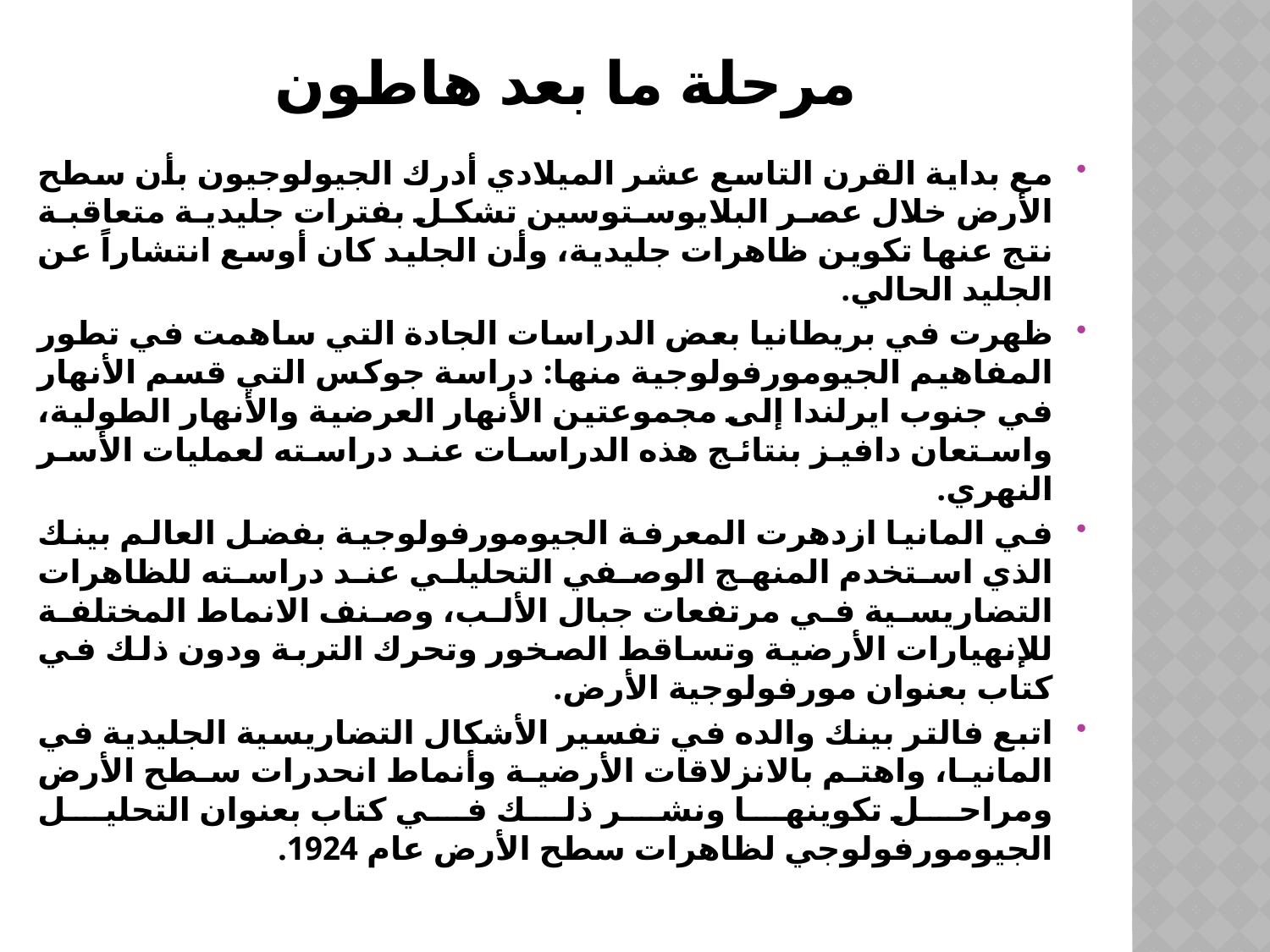

# مرحلة ما بعد هاطون
مع بداية القرن التاسع عشر الميلادي أدرك الجيولوجيون بأن سطح الأرض خلال عصر البلايوستوسين تشكل بفترات جليدية متعاقبة نتج عنها تكوين ظاهرات جليدية، وأن الجليد كان أوسع انتشاراً عن الجليد الحالي.
ظهرت في بريطانيا بعض الدراسات الجادة التي ساهمت في تطور المفاهيم الجيومورفولوجية منها: دراسة جوكس التي قسم الأنهار في جنوب ايرلندا إلى مجموعتين الأنهار العرضية والأنهار الطولية، واستعان دافيز بنتائج هذه الدراسات عند دراسته لعمليات الأسر النهري.
في المانيا ازدهرت المعرفة الجيومورفولوجية بفضل العالم بينك الذي استخدم المنهج الوصفي التحليلي عند دراسته للظاهرات التضاريسية في مرتفعات جبال الألب، وصنف الانماط المختلفة للإنهيارات الأرضية وتساقط الصخور وتحرك التربة ودون ذلك في كتاب بعنوان مورفولوجية الأرض.
اتبع فالتر بينك والده في تفسير الأشكال التضاريسية الجليدية في المانيا، واهتم بالانزلاقات الأرضية وأنماط انحدرات سطح الأرض ومراحل تكوينها ونشر ذلك في كتاب بعنوان التحليل الجيومورفولوجي لظاهرات سطح الأرض عام 1924.